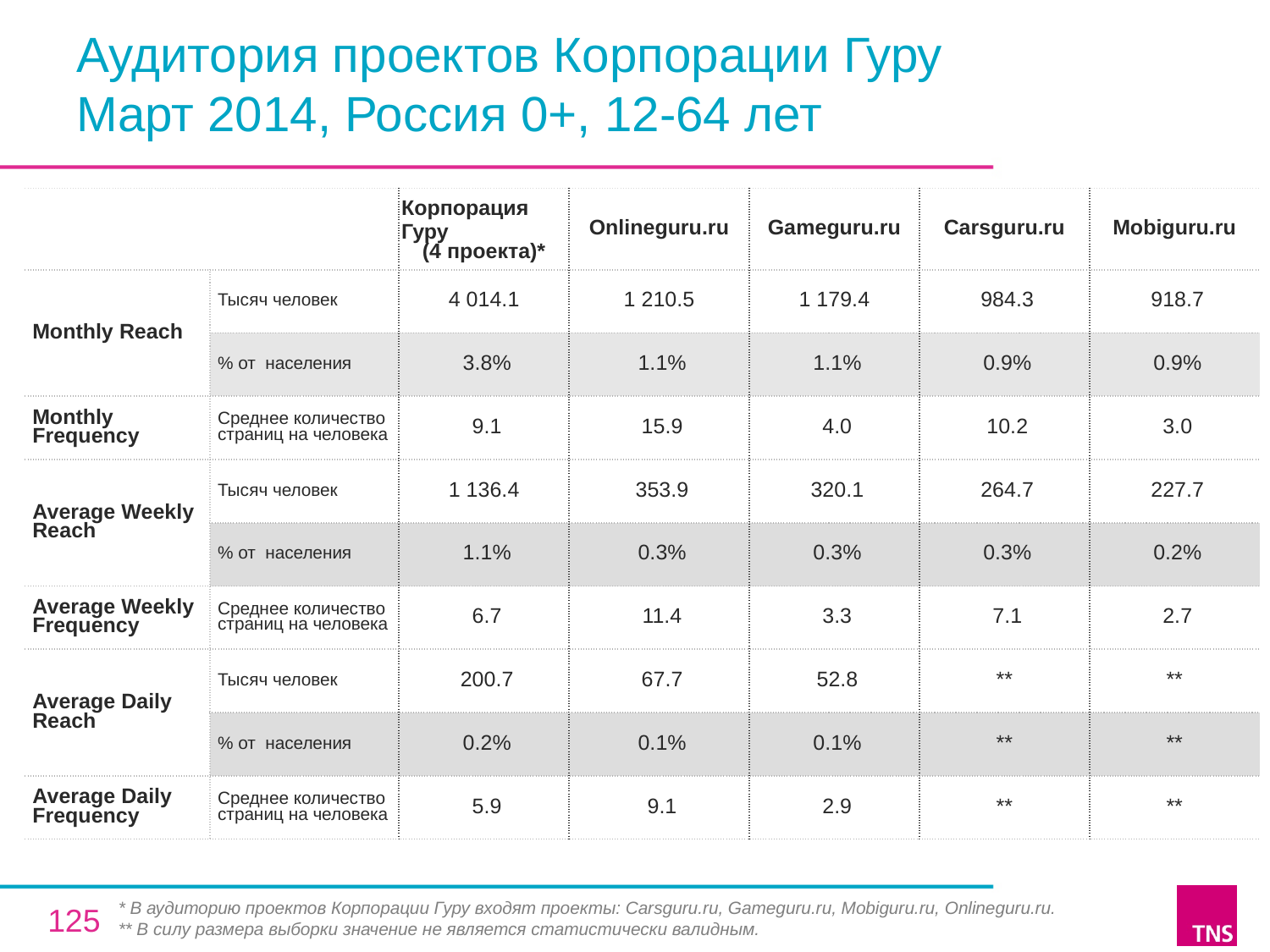

# Аудитория проектов Корпорации Гуру Март 2014, Россия 0+, 12-64 лет
|  |  | Корпорация Гуру (4 проекта)\* | Onlineguru.ru | Gameguru.ru | Carsguru.ru | Mobiguru.ru |
| --- | --- | --- | --- | --- | --- | --- |
| Monthly Reach | Тысяч человек | 4 014.1 | 1 210.5 | 1 179.4 | 984.3 | 918.7 |
|  | % от населения | 3.8% | 1.1% | 1.1% | 0.9% | 0.9% |
| Monthly Frequency | Среднее количество страниц на человека | 9.1 | 15.9 | 4.0 | 10.2 | 3.0 |
| Average Weekly Reach | Тысяч человек | 1 136.4 | 353.9 | 320.1 | 264.7 | 227.7 |
|  | % от населения | 1.1% | 0.3% | 0.3% | 0.3% | 0.2% |
| Average Weekly Frequency | Среднее количество страниц на человека | 6.7 | 11.4 | 3.3 | 7.1 | 2.7 |
| Average Daily Reach | Тысяч человек | 200.7 | 67.7 | 52.8 | \*\* | \*\* |
|  | % от населения | 0.2% | 0.1% | 0.1% | \*\* | \*\* |
| Average Daily Frequency | Среднее количество страниц на человека | 5.9 | 9.1 | 2.9 | \*\* | \*\* |
* В аудиторию проектов Корпорации Гуру входят проекты: Carsguru.ru, Gameguru.ru, Mobiguru.ru, Onlineguru.ru.
** В силу размера выборки значение не является статистически валидным.
125